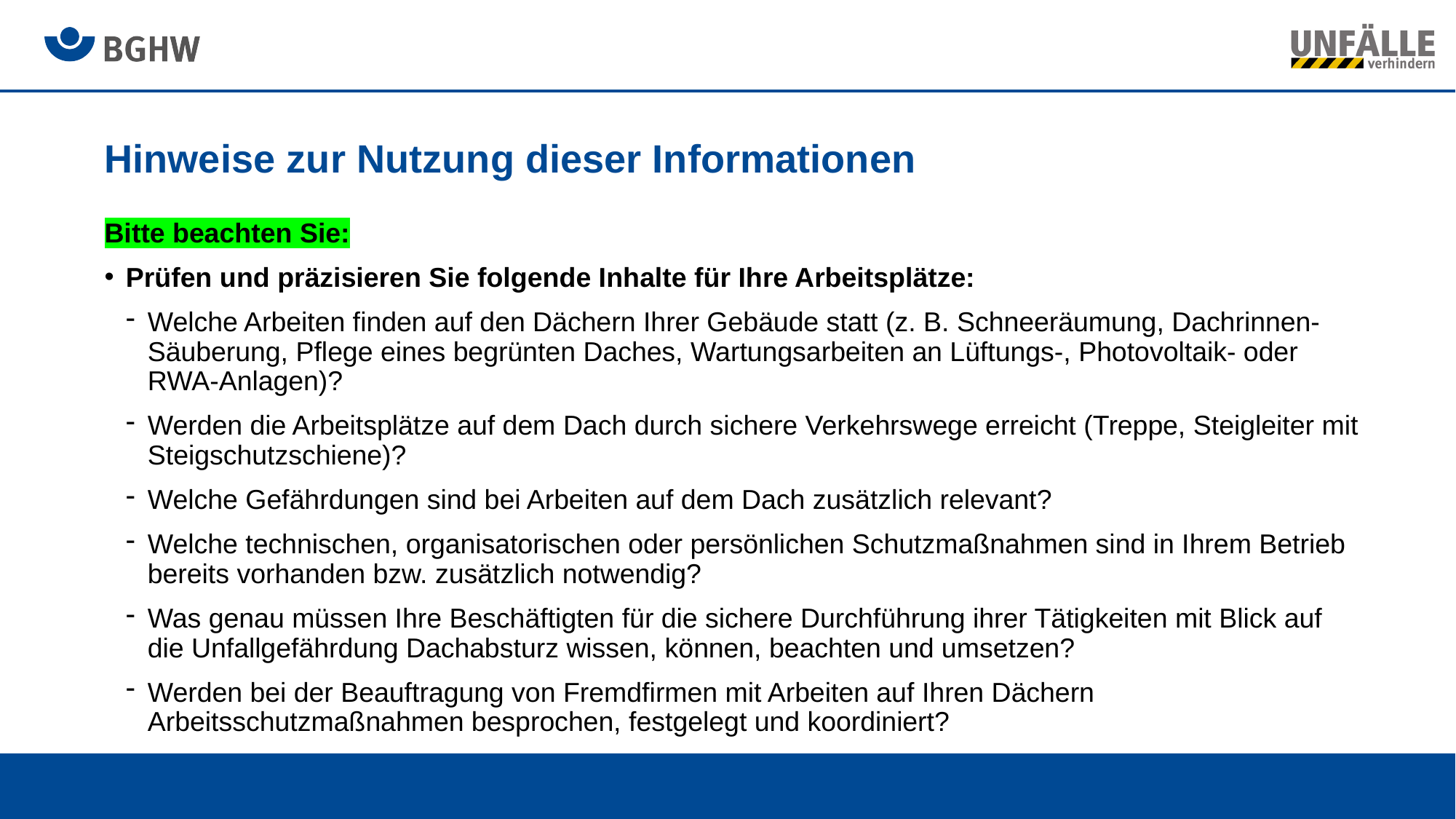

# Hinweise zur Nutzung dieser Informationen
Bitte beachten Sie:
Prüfen und präzisieren Sie folgende Inhalte für Ihre Arbeitsplätze:
Welche Arbeiten finden auf den Dächern Ihrer Gebäude statt (z. B. Schneeräumung, Dachrinnen-Säuberung, Pflege eines begrünten Daches, Wartungsarbeiten an Lüftungs-, Photovoltaik- oder RWA-Anlagen)?
Werden die Arbeitsplätze auf dem Dach durch sichere Verkehrswege erreicht (Treppe, Steigleiter mit Steigschutzschiene)?
Welche Gefährdungen sind bei Arbeiten auf dem Dach zusätzlich relevant?
Welche technischen, organisatorischen oder persönlichen Schutzmaßnahmen sind in Ihrem Betrieb bereits vorhanden bzw. zusätzlich notwendig?
Was genau müssen Ihre Beschäftigten für die sichere Durchführung ihrer Tätigkeiten mit Blick auf die Unfallgefährdung Dachabsturz wissen, können, beachten und umsetzen?
Werden bei der Beauftragung von Fremdfirmen mit Arbeiten auf Ihren Dächern Arbeitsschutzmaßnahmen besprochen, festgelegt und koordiniert?